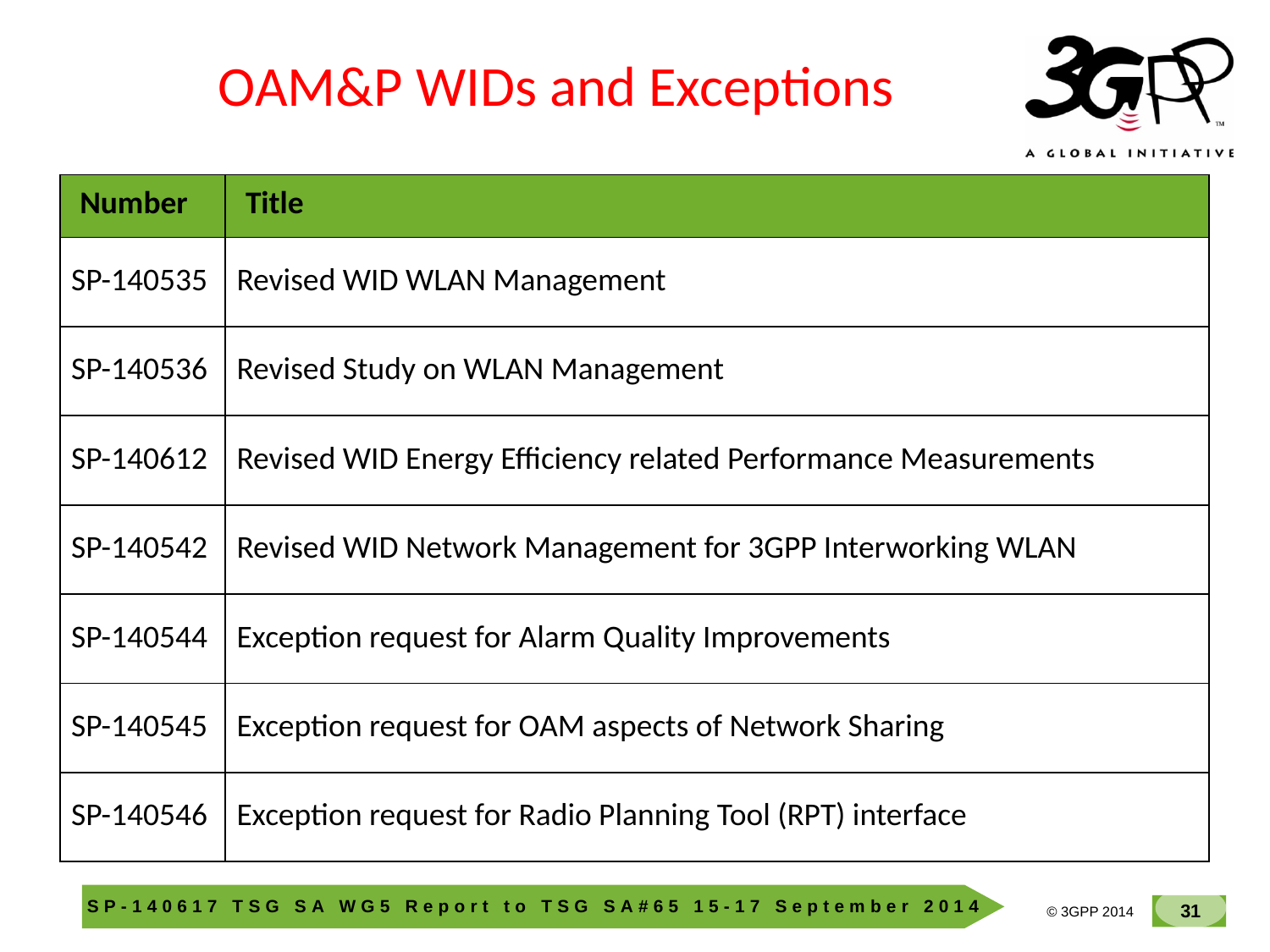

OAM&P WIDs and Exceptions
| Number | Title |
| --- | --- |
| SP-140535 | Revised WID WLAN Management |
| SP-140536 | Revised Study on WLAN Management |
| SP-140612 | Revised WID Energy Efficiency related Performance Measurements |
| SP-140542 | Revised WID Network Management for 3GPP Interworking WLAN |
| SP-140544 | Exception request for Alarm Quality Improvements |
| SP-140545 | Exception request for OAM aspects of Network Sharing |
| SP-140546 | Exception request for Radio Planning Tool (RPT) interface |